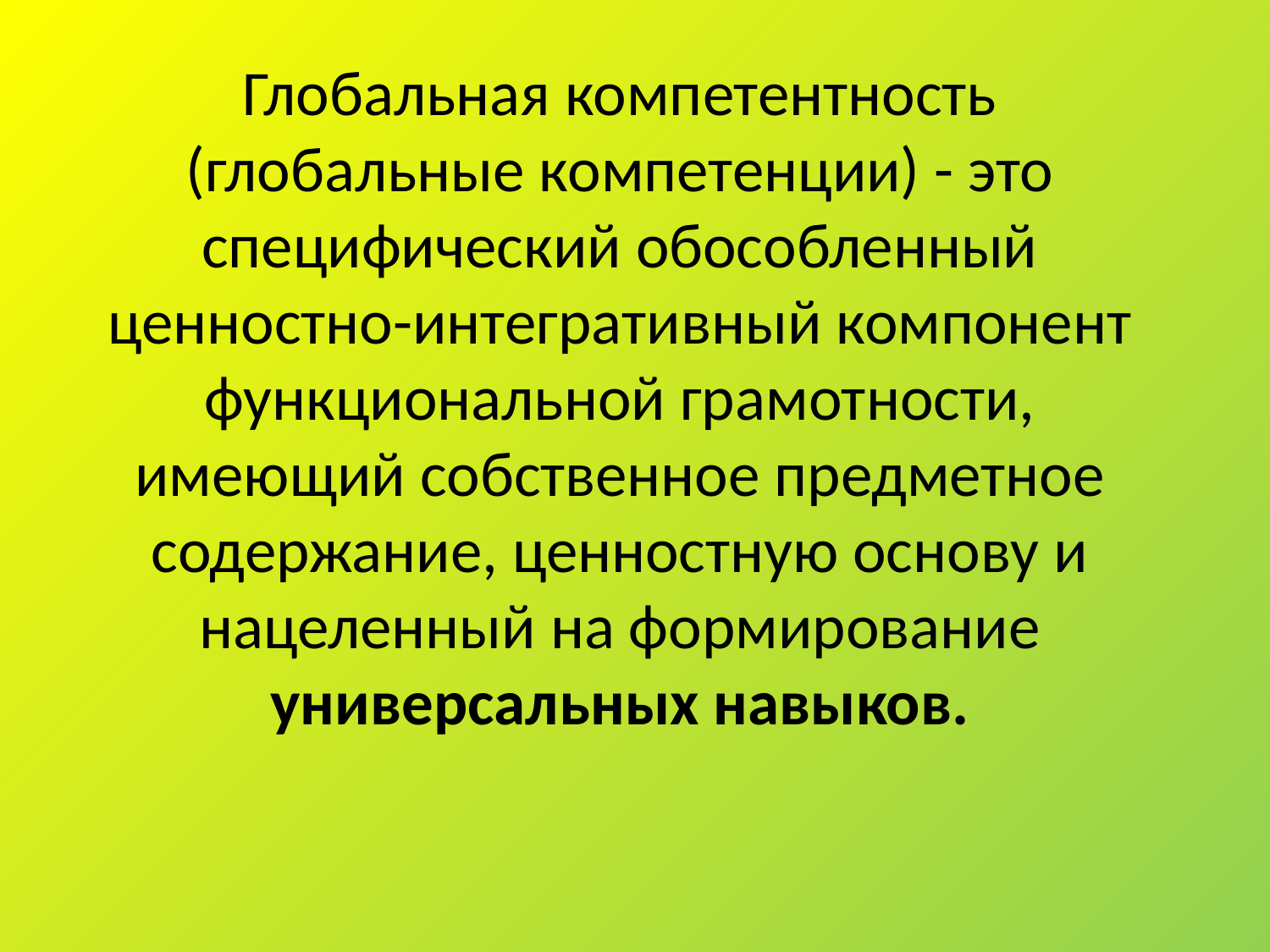

Глобальная компетентность (глобальные компетенции) - это специфический обособленный ценностно-интегративный компонент функциональной грамотности, имеющий собственное предметное содержание, ценностную основу и нацеленный на формирование универсальных навыков.